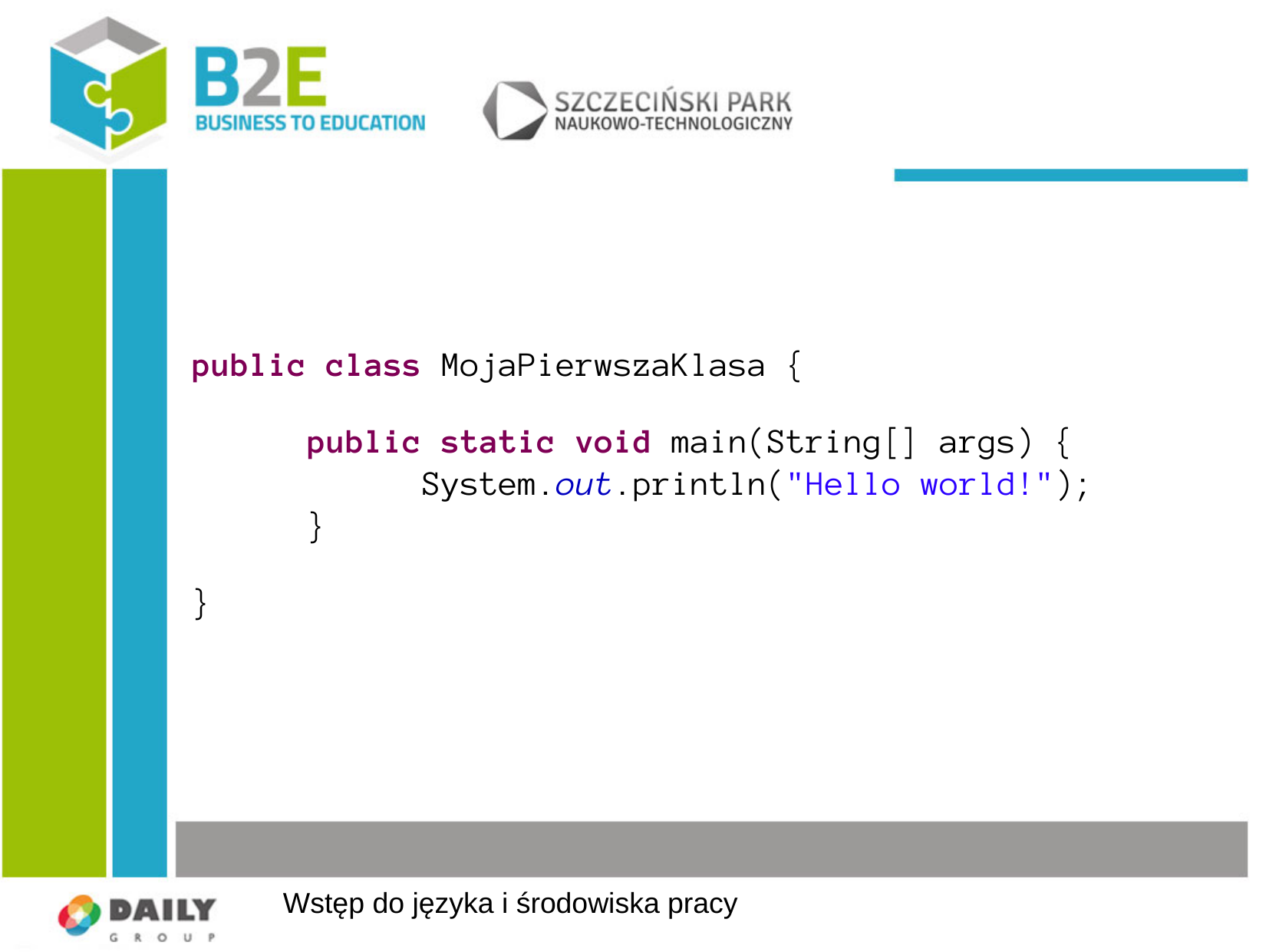

public class MojaPierwszaKlasa {

	public static void main(String[] args) {
		System.out.println("Hello world!");
	}

}
Wstęp do języka i środowiska pracy